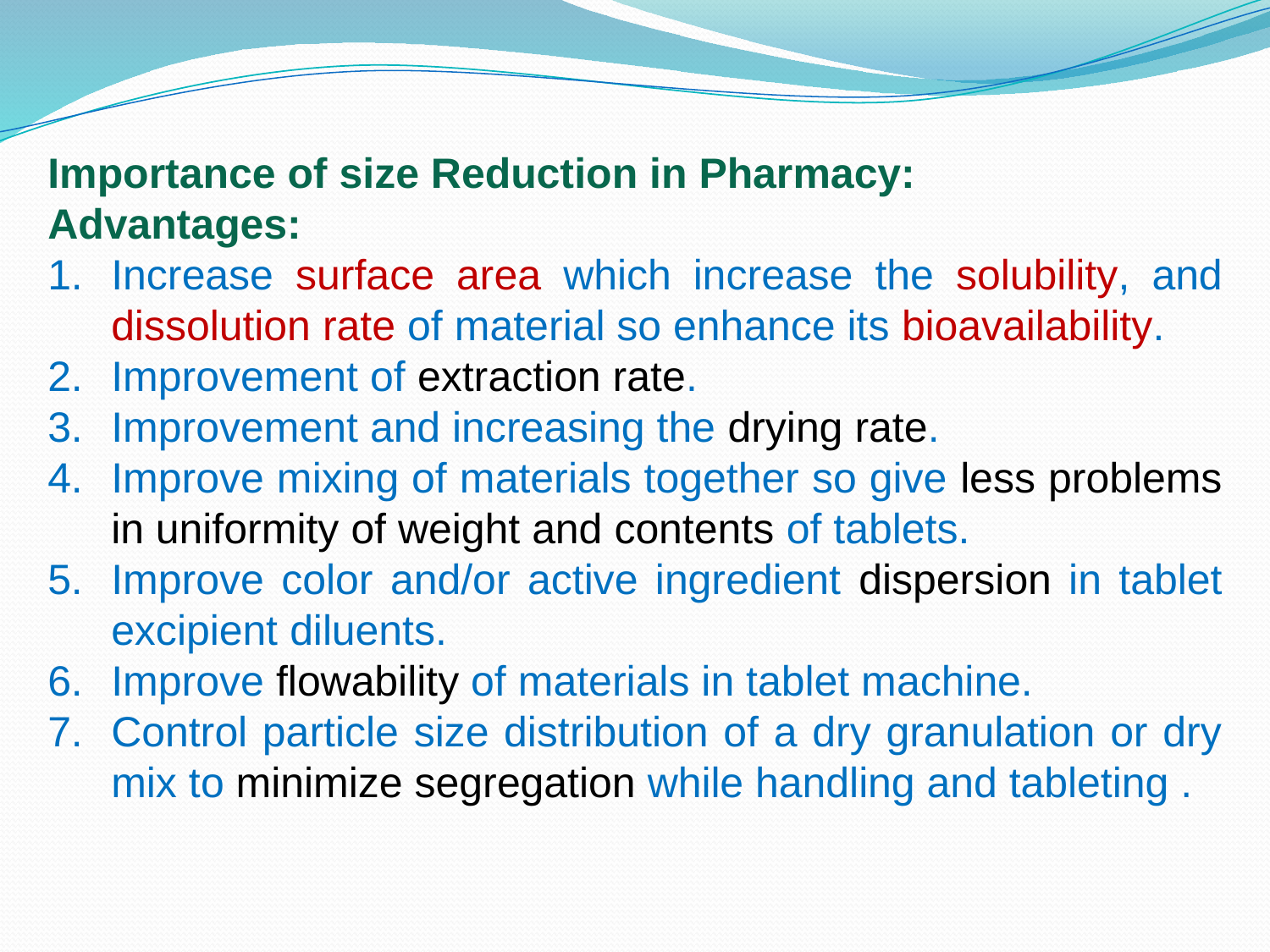

Importance of size Reduction in Pharmacy:
Advantages:
Increase surface area which increase the solubility, and dissolution rate of material so enhance its bioavailability.
Improvement of extraction rate.
Improvement and increasing the drying rate.
Improve mixing of materials together so give less problems in uni­formity of weight and contents of tablets.
Improve color and/or active ingredient dispersion in tablet excipient diluents.
Improve flowability of materials in tablet machine.
Control particle size distribution of a dry granulation or dry mix to minimize segregation while handling and tableting .